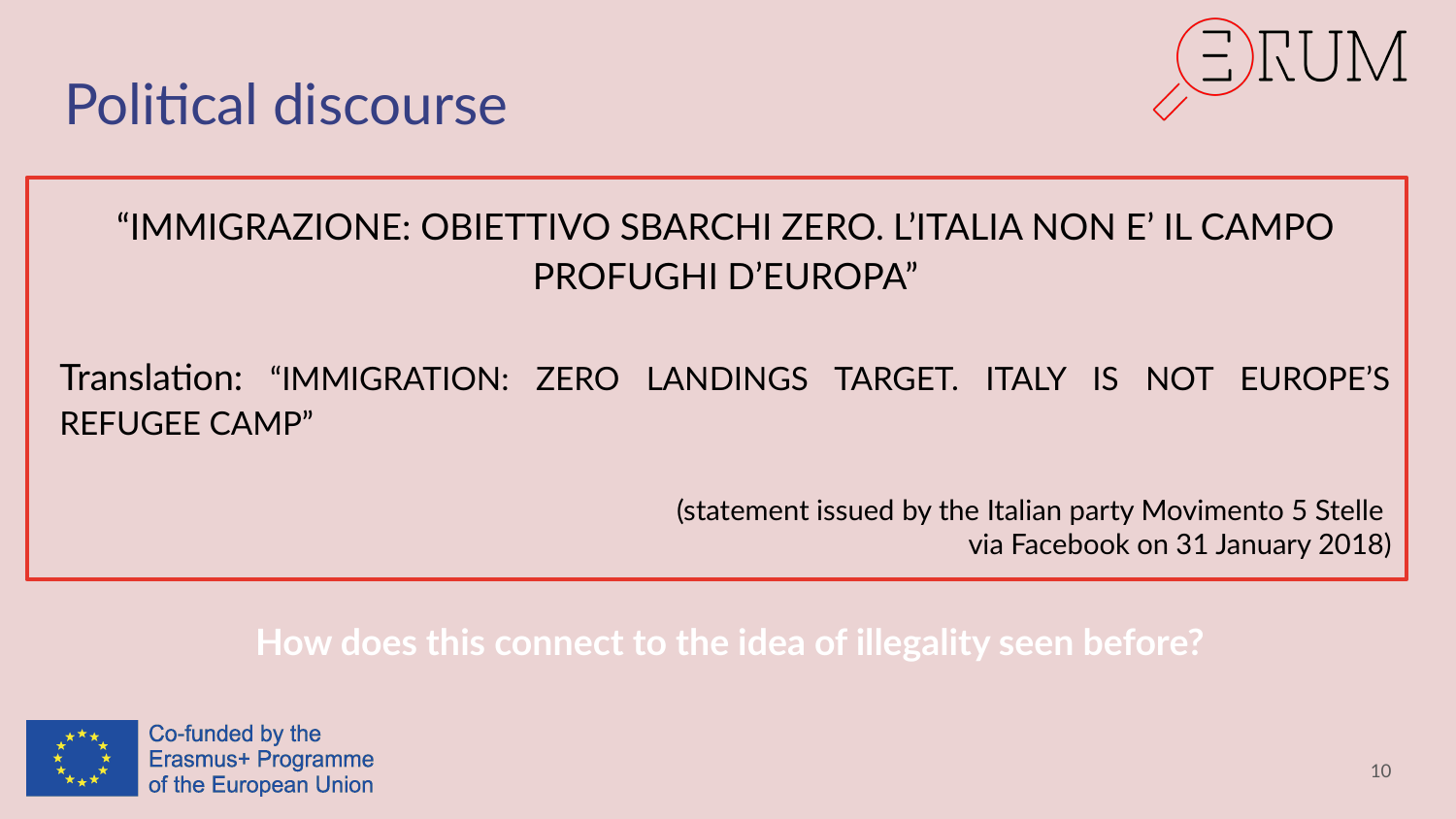

# Political discourse
“IMMIGRAZIONE: OBIETTIVO SBARCHI ZERO. L’ITALIA NON E’ IL CAMPO PROFUGHI D’EUROPA”

Translation: “IMMIGRATION: ZERO LANDINGS TARGET. ITALY IS NOT EUROPE’S REFUGEE CAMP”

(statement issued by the Italian party Movimento 5 Stelle
via Facebook on 31 January 2018)
How does this connect to the idea of illegality seen before?
10